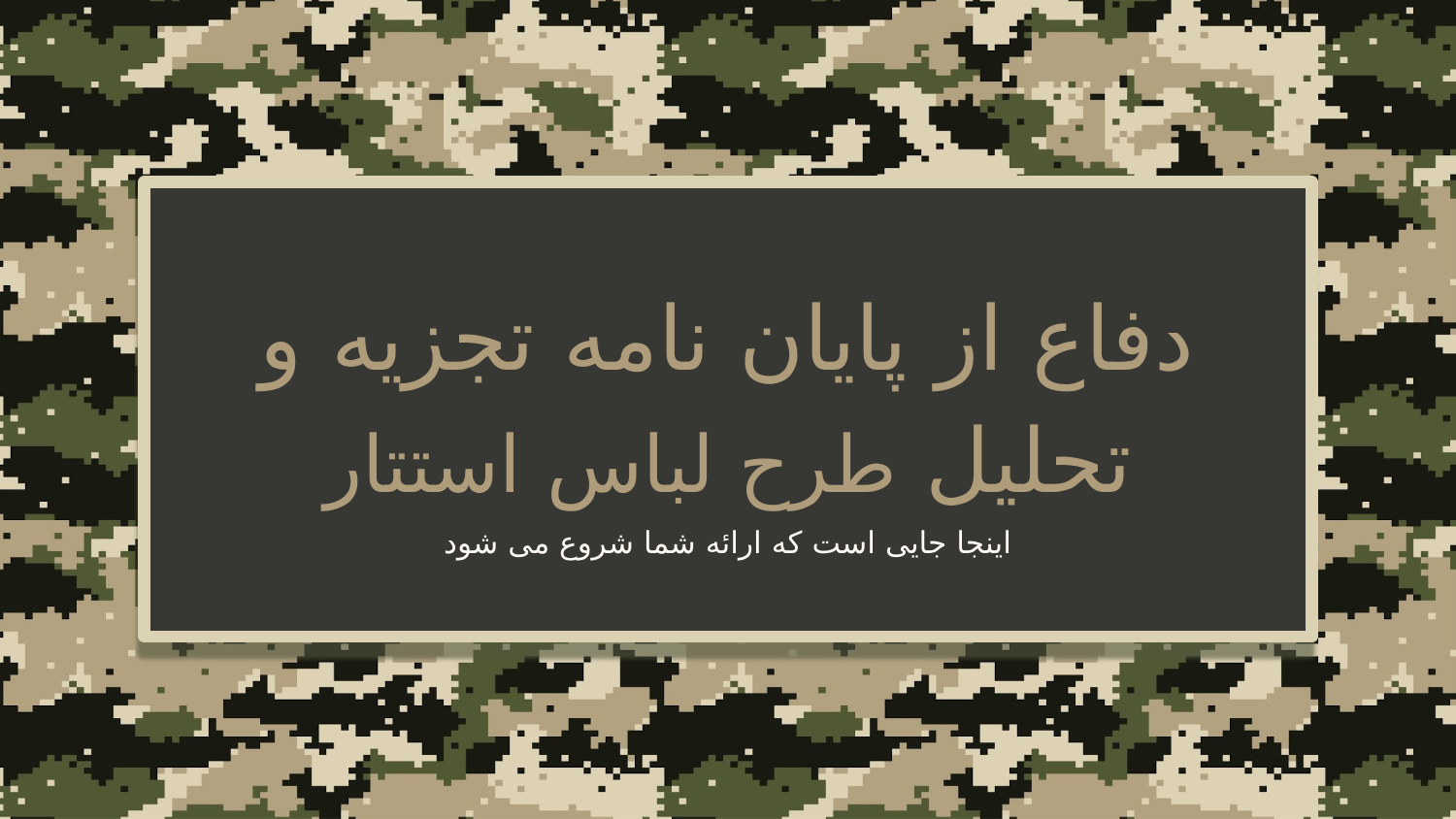

# دفاع از پایان نامه تجزیه و تحلیل طرح لباس استتار
اینجا جایی است که ارائه شما شروع می شود